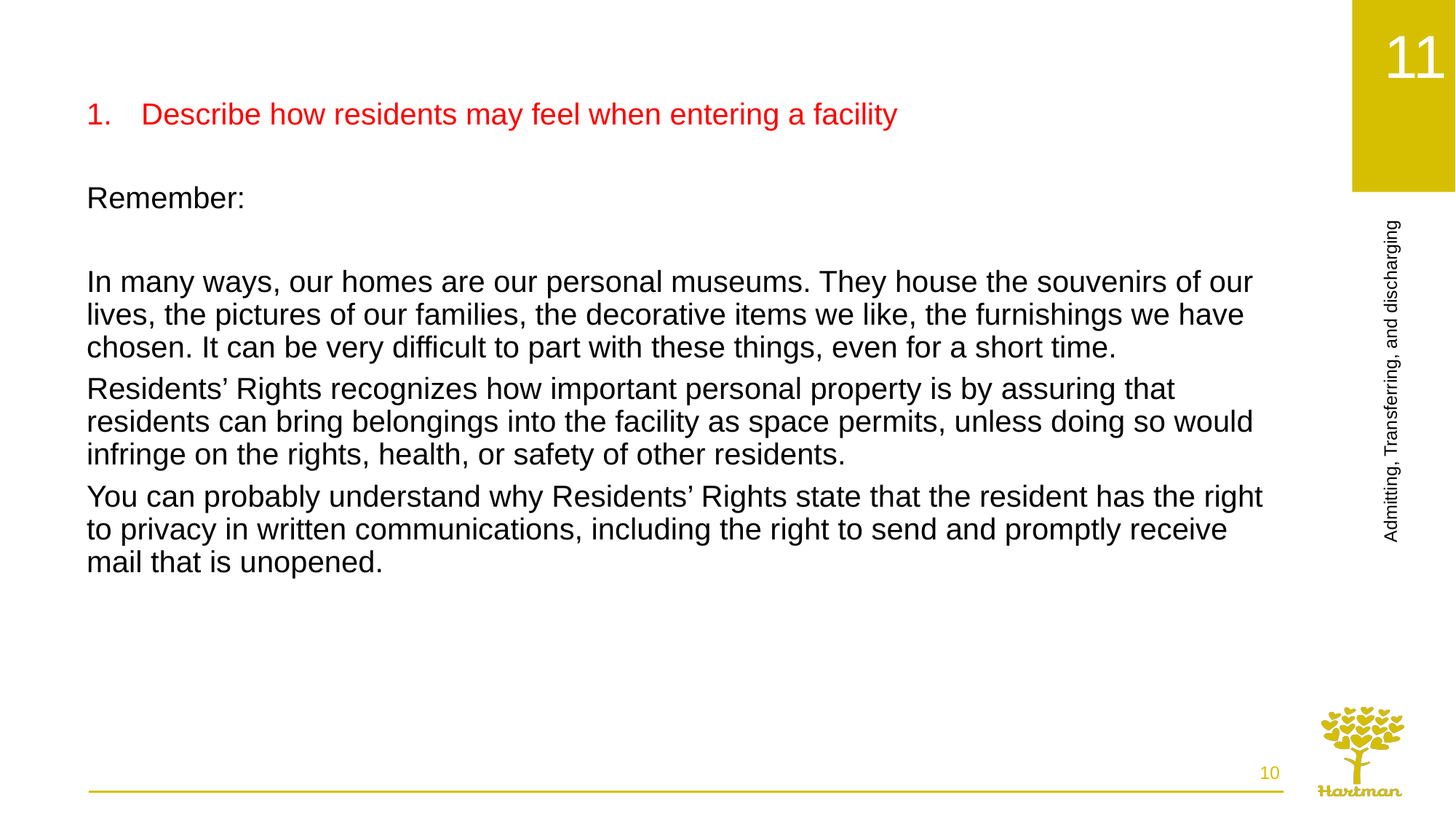

Describe how residents may feel when entering a facility

Remember:

In many ways, our homes are our personal museums. They house the souvenirs of our lives, the pictures of our families, the decorative items we like, the furnishings we have chosen. It can be very difficult to part with these things, even for a short time.
Residents’ Rights recognizes how important personal property is by assuring that residents can bring belongings into the facility as space permits, unless doing so would infringe on the rights, health, or safety of other residents.
You can probably understand why Residents’ Rights state that the resident has the right to privacy in written communications, including the right to send and promptly receive mail that is unopened.

10